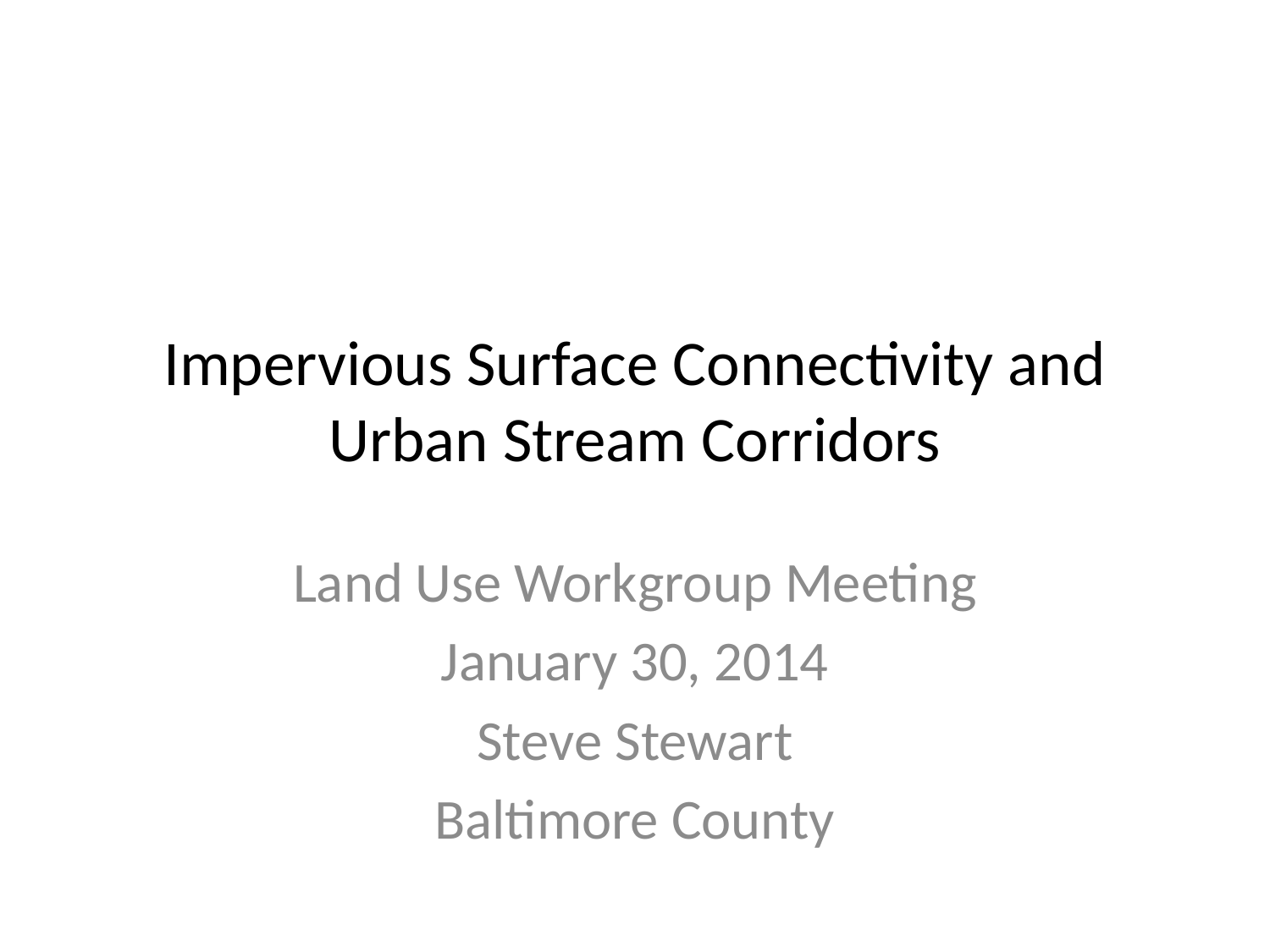

# Impervious Surface Connectivity and Urban Stream Corridors
Land Use Workgroup Meeting
January 30, 2014
Steve Stewart
Baltimore County